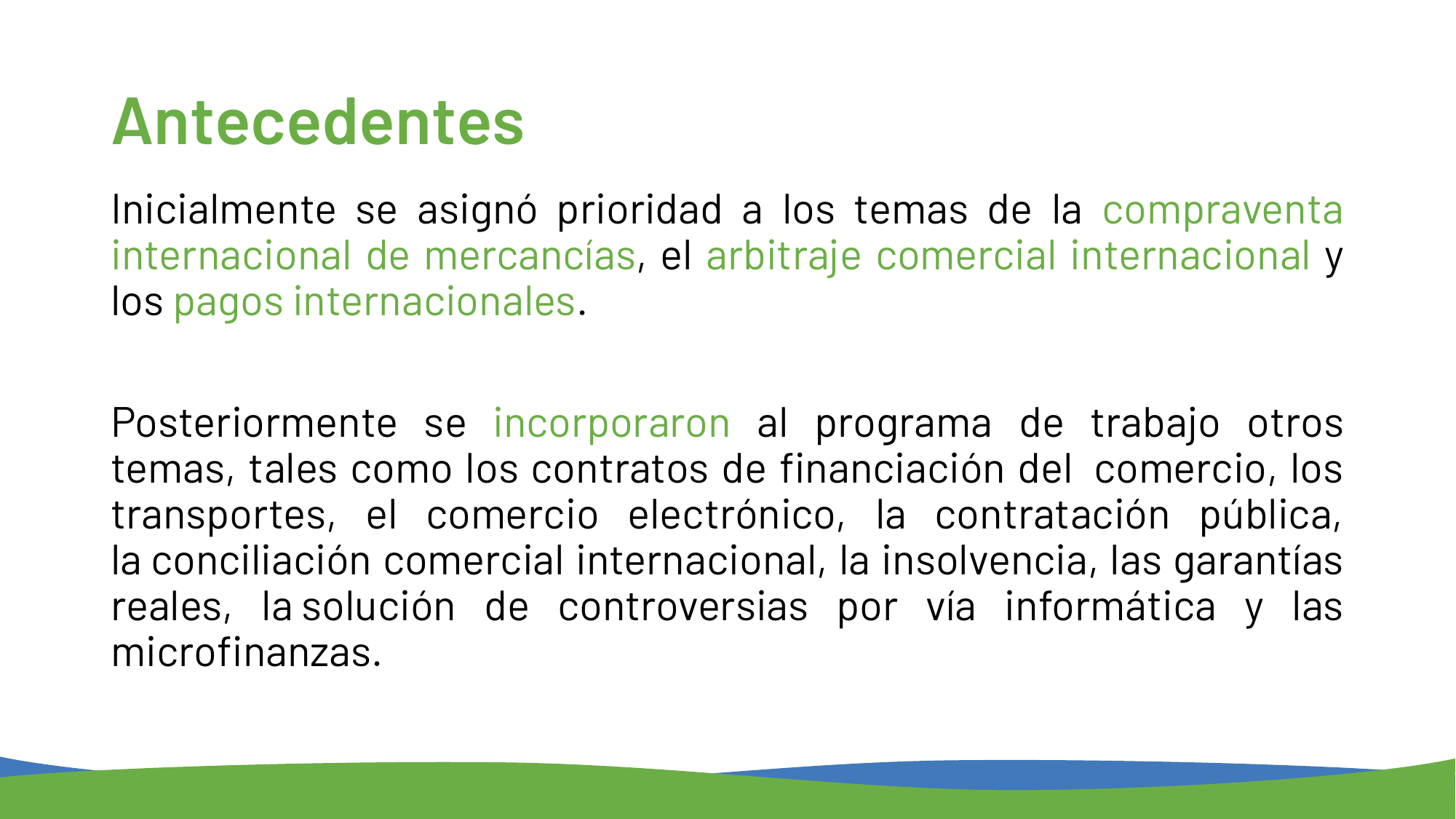

# Antecedentes
Inicialmente se asignó prioridad a los temas de la compraventa internacional de mercancías, el arbitraje comercial internacional y los pagos internacionales.

Posteriormente se incorporaron al programa de trabajo otros temas, tales como los contratos de financiación del  comercio, los transportes, el comercio electrónico, la contratación pública, la conciliación comercial internacional, la insolvencia, las garantías reales, la solución de controversias por vía informática y las microfinanzas.